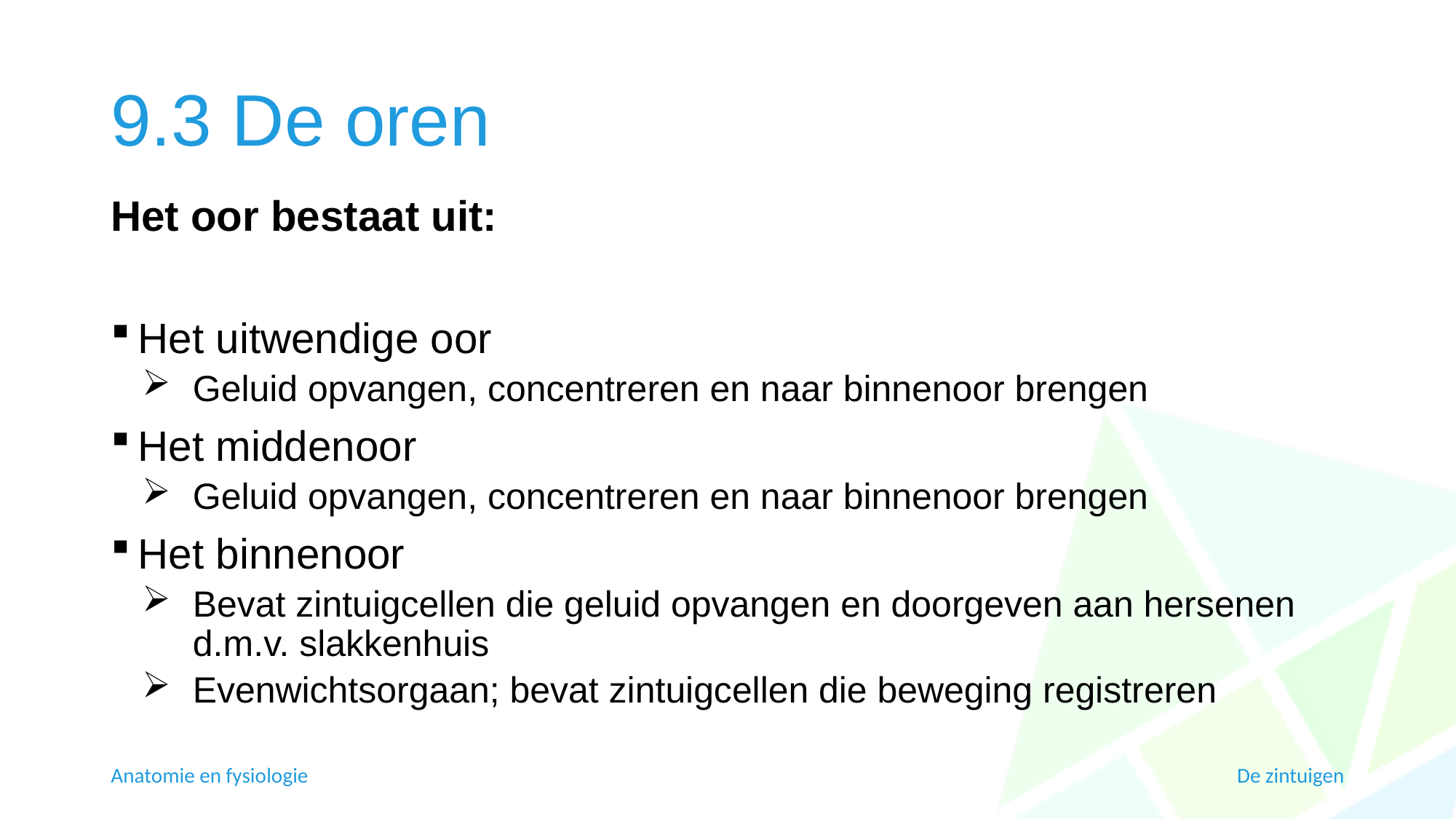

# 9.3 De oren
Het oor bestaat uit:

Het uitwendige oor
Geluid opvangen, concentreren en naar binnenoor brengen
Het middenoor
Geluid opvangen, concentreren en naar binnenoor brengen
Het binnenoor
Bevat zintuigcellen die geluid opvangen en doorgeven aan hersenen d.m.v. slakkenhuis
Evenwichtsorgaan; bevat zintuigcellen die beweging registreren

Anatomie en fysiologie
De zintuigen